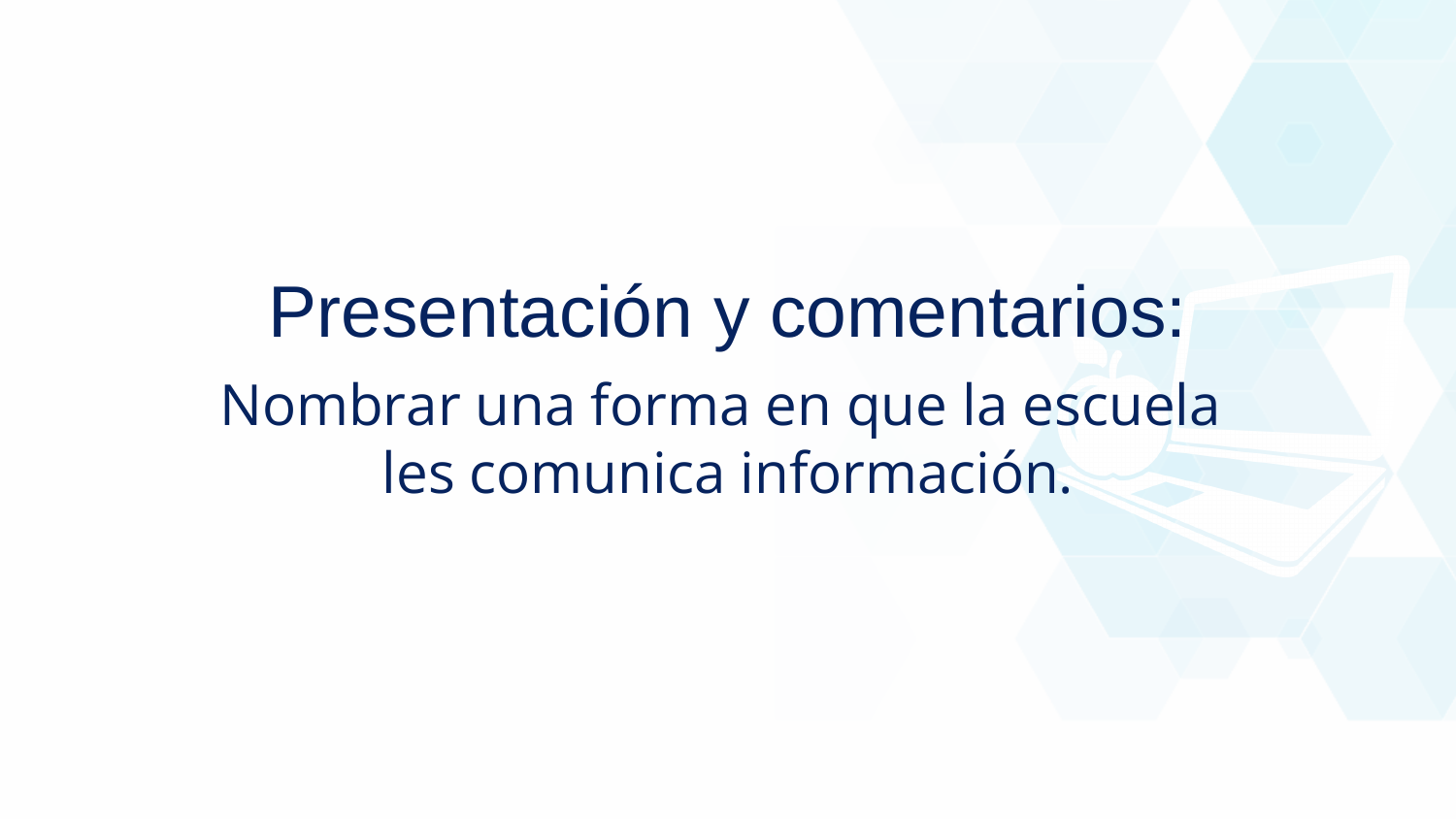

Presentación y comentarios:
Nombrar una forma en que la escuela
les comunica información.